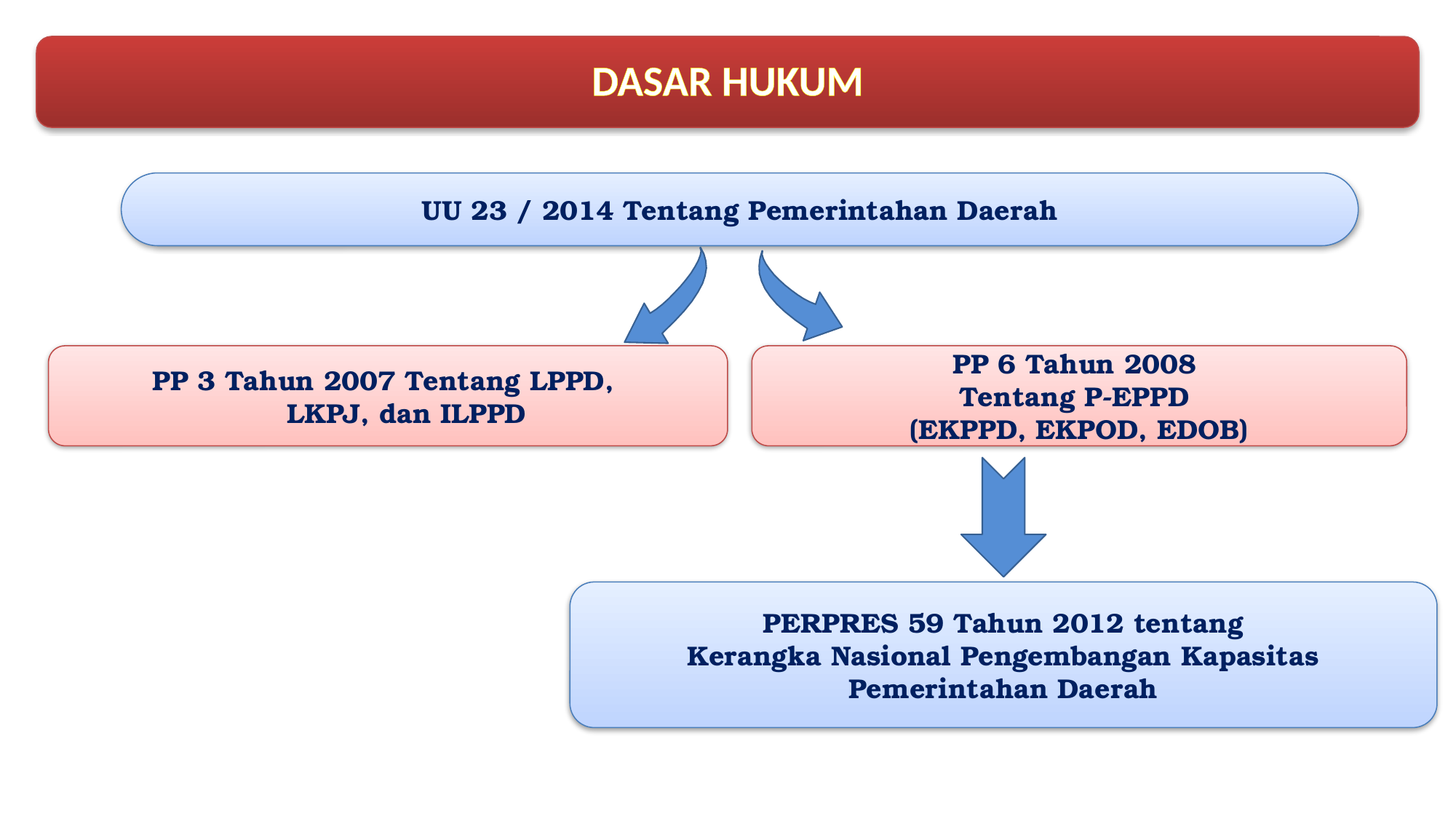

DASAR HUKUM
UU 23 / 2014 Tentang Pemerintahan Daerah

PP 3 Tahun 2007 Tentang LPPD,
    LKPJ, dan ILPPD
PP 6 Tahun 2008
Tentang P-EPPD
(EKPPD, EKPOD, EDOB)

PERPRES 59 Tahun 2012 tentang
Kerangka Nasional Pengembangan Kapasitas
Pemerintahan Daerah